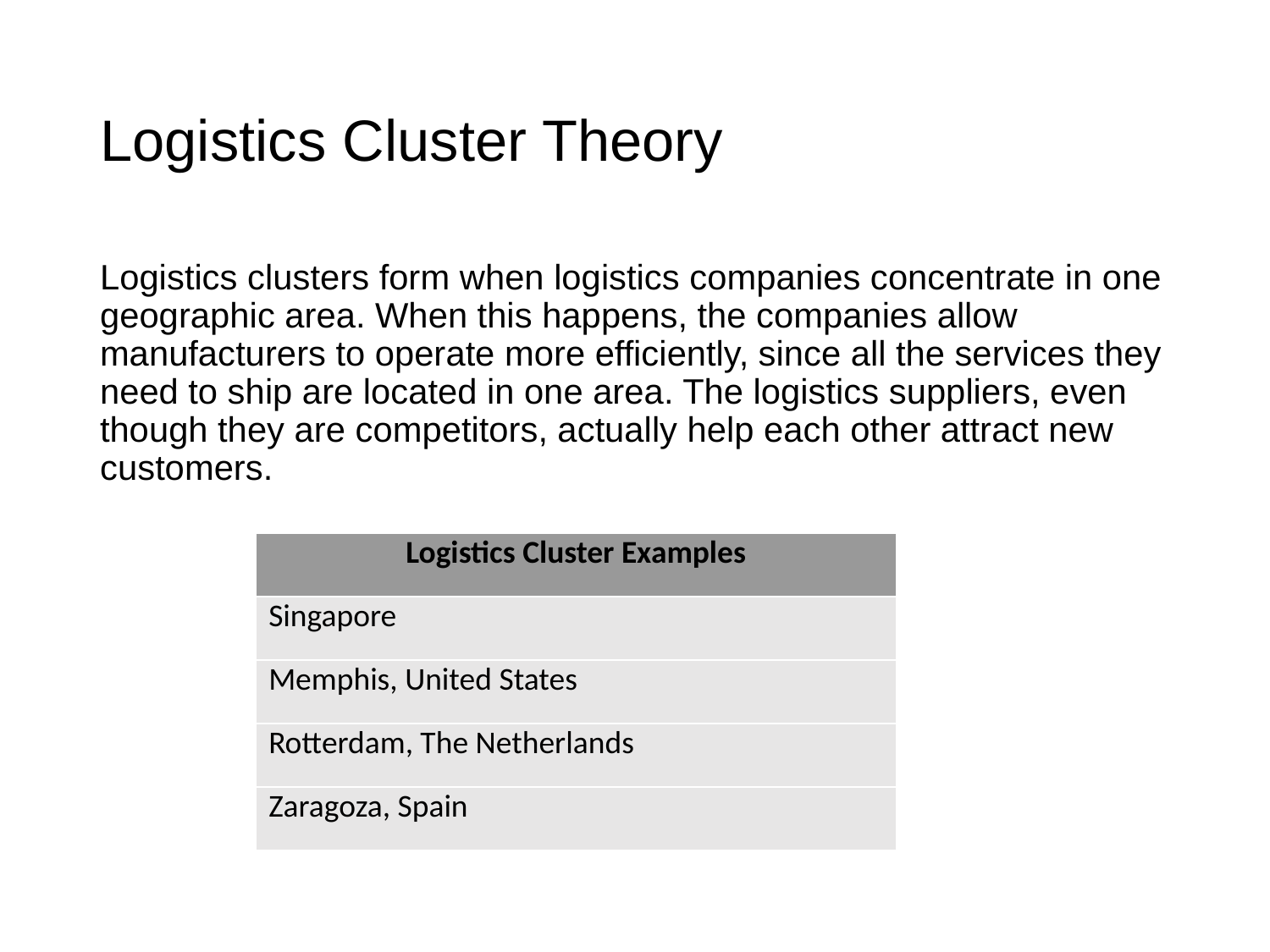

# Logistics Cluster Theory
Logistics clusters form when logistics companies concentrate in one geographic area. When this happens, the companies allow manufacturers to operate more efficiently, since all the services they need to ship are located in one area. The logistics suppliers, even though they are competitors, actually help each other attract new customers.

| Logistics Cluster Examples |
| --- |
| Singapore |
| Memphis, United States |
| Rotterdam, The Netherlands |
| Zaragoza, Spain |